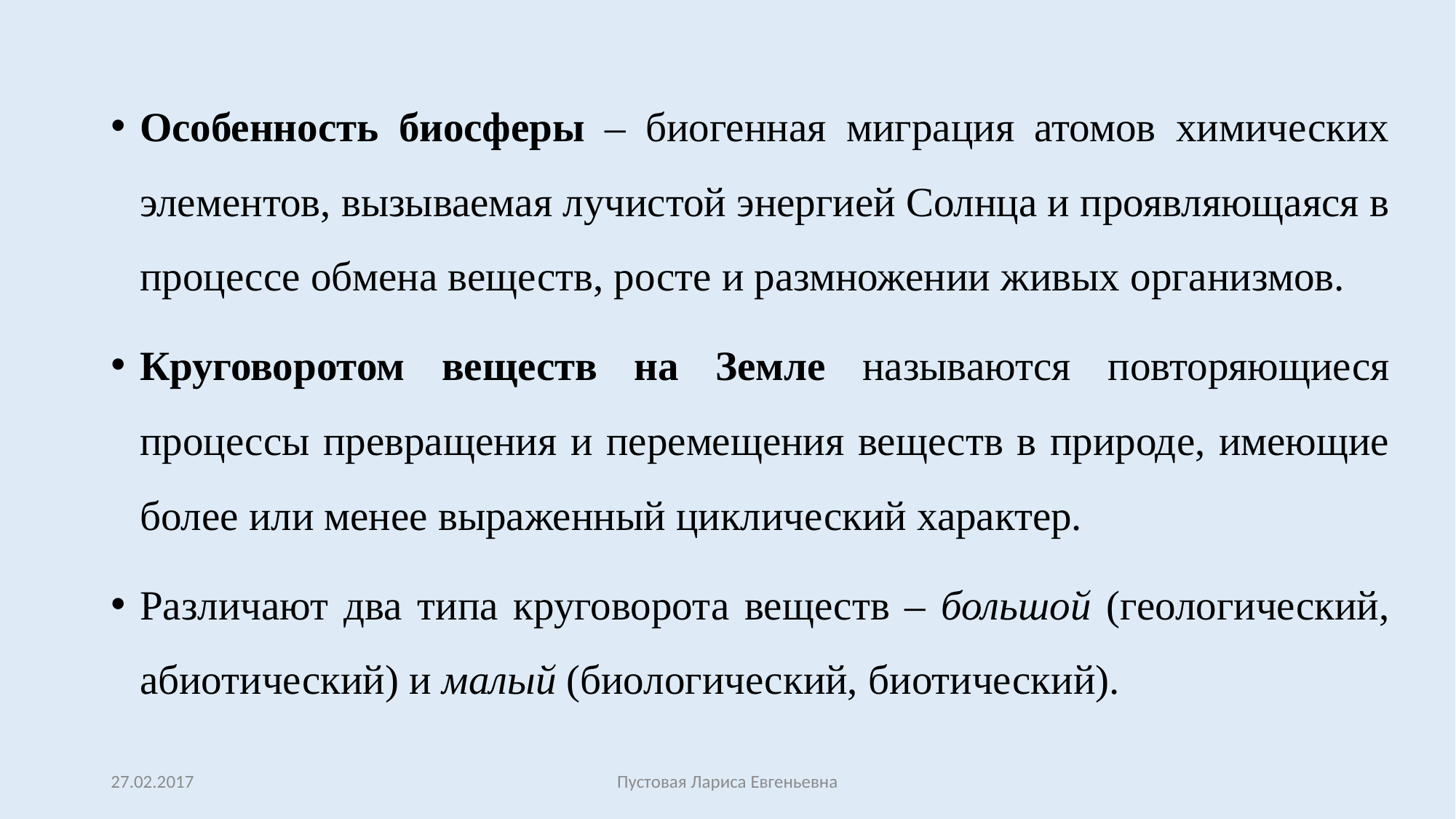

Особенность биосферы – биогенная миграция атомов химических элементов, вызываемая лучистой энергией Солнца и проявляющаяся в процессе обмена веществ, росте и размножении живых организмов.
Круговоротом веществ на Земле называются повторяющиеся процессы превращения и перемещения веществ в природе, имеющие более или менее выраженный циклический характер.
Различают два типа круговорота веществ – большой (геологический, абиотический) и малый (биологический, биотический).
27.02.2017
Пустовая Лариса Евгеньевна